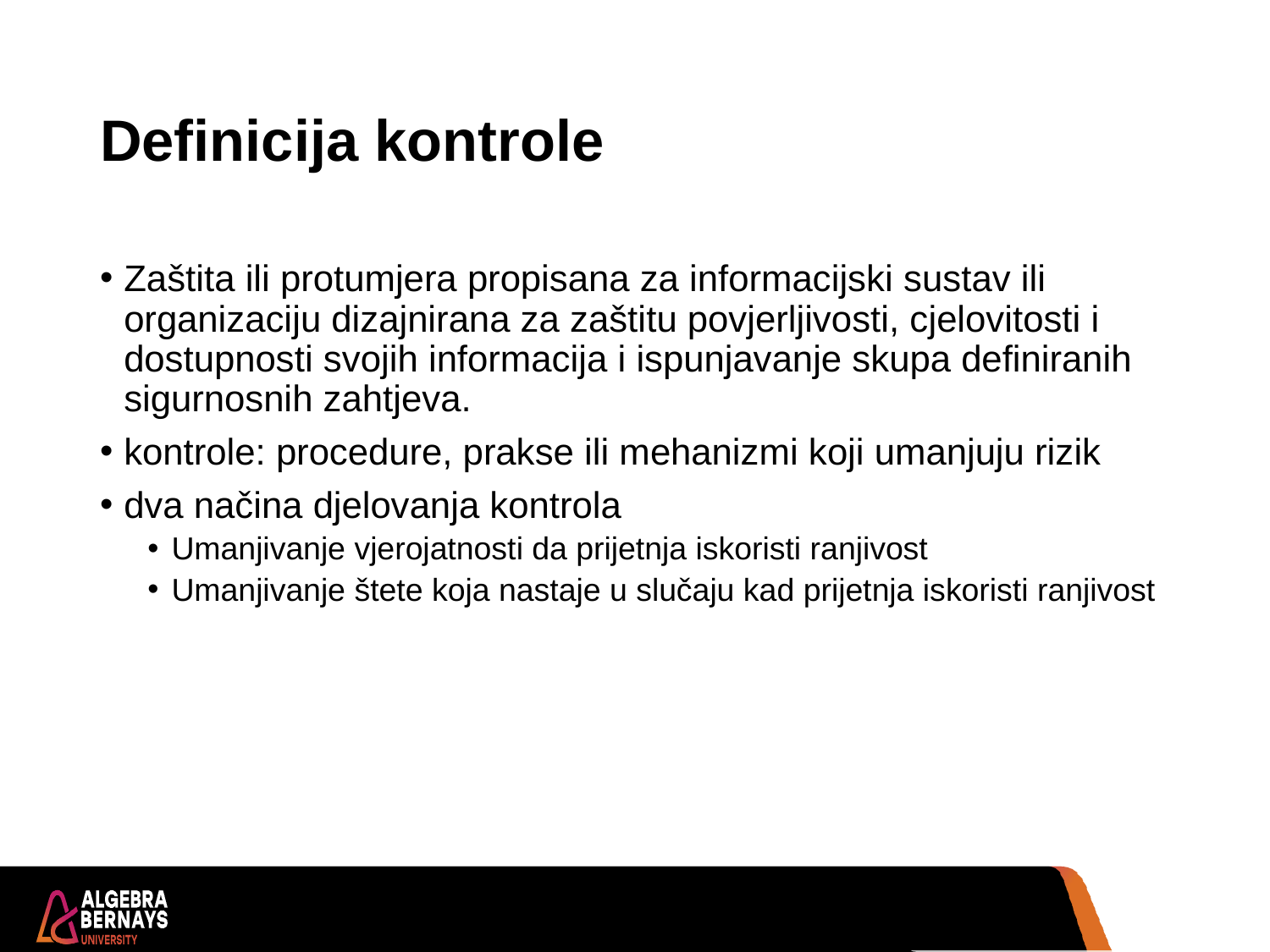

# Definicija kontrole
Zaštita ili protumjera propisana za informacijski sustav ili organizaciju dizajnirana za zaštitu povjerljivosti, cjelovitosti i dostupnosti svojih informacija i ispunjavanje skupa definiranih sigurnosnih zahtjeva.
kontrole: procedure, prakse ili mehanizmi koji umanjuju rizik
dva načina djelovanja kontrola
Umanjivanje vjerojatnosti da prijetnja iskoristi ranjivost
Umanjivanje štete koja nastaje u slučaju kad prijetnja iskoristi ranjivost